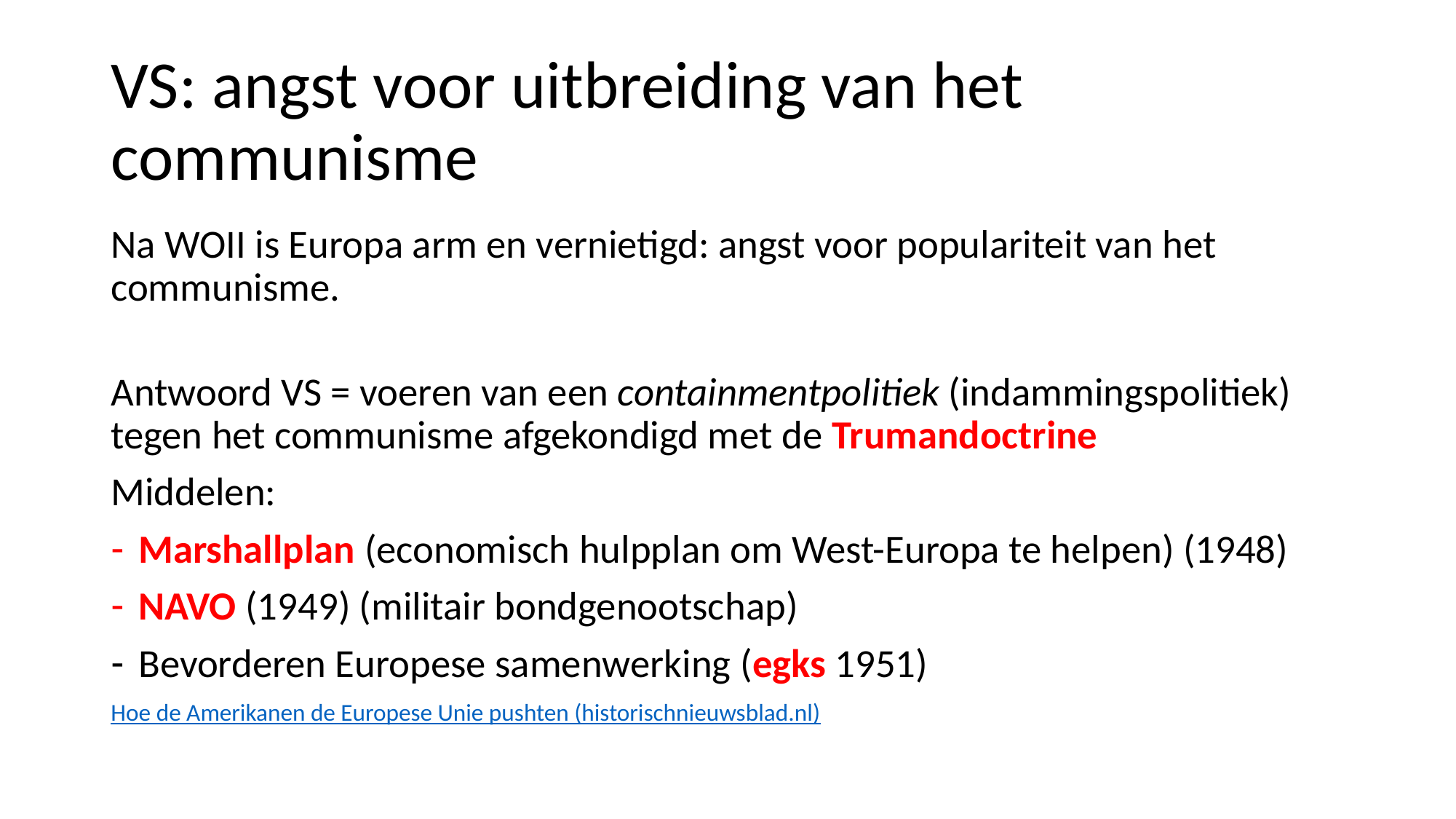

# VS: angst voor uitbreiding van het communisme
Na WOII is Europa arm en vernietigd: angst voor populariteit van het communisme.
Antwoord VS = voeren van een containmentpolitiek (indammingspolitiek) tegen het communisme afgekondigd met de Trumandoctrine
Middelen:
Marshallplan (economisch hulpplan om West-Europa te helpen) (1948)
NAVO (1949) (militair bondgenootschap)
Bevorderen Europese samenwerking (egks 1951)
Hoe de Amerikanen de Europese Unie pushten (historischnieuwsblad.nl)